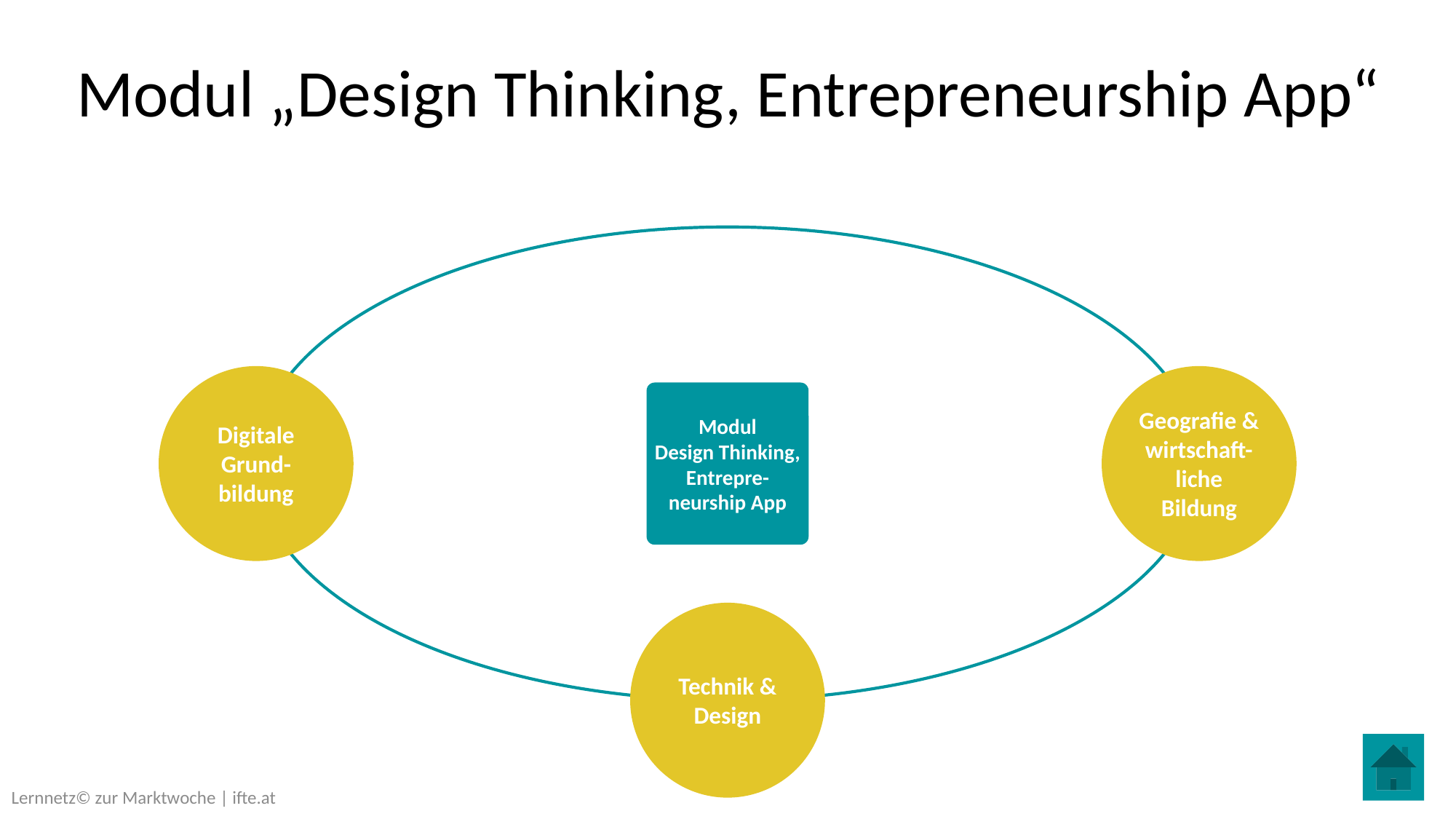

# Modul „Design Thinking, Entrepreneurship App“

Digitale Grund-bildung
Geografie & wirtschaft-liche Bildung
Modul
Design Thinking, Entrepre-neurship App
Technik & Design

Lernnetz© zur Marktwoche | ifte.at